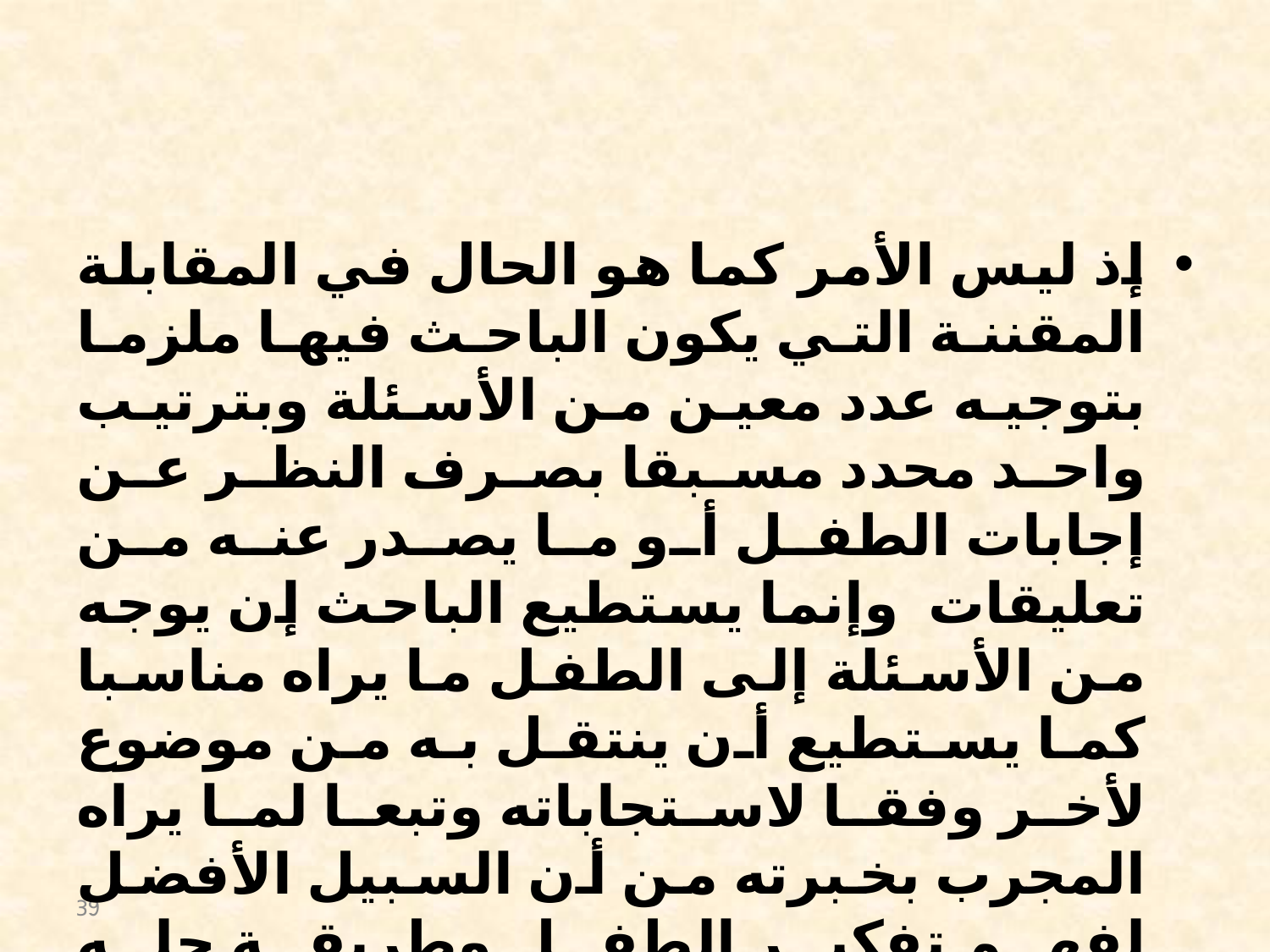

#
إذ ليس الأمر كما هو الحال في المقابلة المقننة التي يكون الباحث فيها ملزما بتوجيه عدد معين من الأسئلة وبترتيب واحد محدد مسبقا بصرف النظر عن إجابات الطفل أو ما يصدر عنه من تعليقات  وإنما يستطيع الباحث إن يوجه من الأسئلة إلى الطفل ما يراه مناسبا كما يستطيع أن ينتقل به من موضوع لأخر وفقا لاستجاباته وتبعا لما يراه المجرب بخبرته من أن السبيل الأفضل لفهم تفكير الطفل وطريقة حله للمشكلات.
39